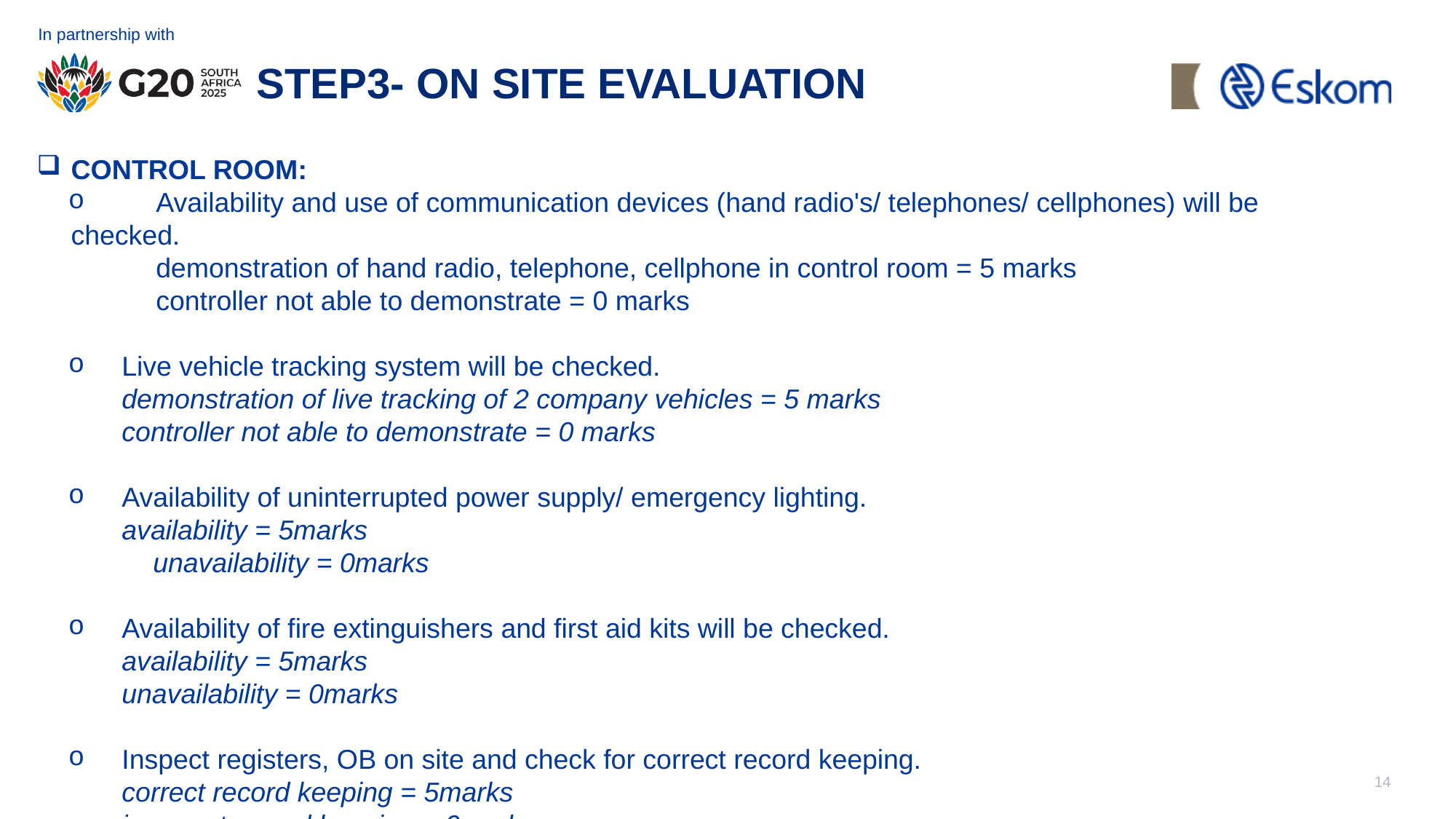

#
STEP3- ON SITE EVALUATION
CONTROL ROOM:
	Availability and use of communication devices (hand radio's/ telephones/ cellphones) will be checked.
	demonstration of hand radio, telephone, cellphone in control room = 5 marks
	controller not able to demonstrate = 0 marks

Live vehicle tracking system will be checked.
demonstration of live tracking of 2 company vehicles = 5 marks
controller not able to demonstrate = 0 marks

Availability of uninterrupted power supply/ emergency lighting.
availability = 5marks
	unavailability = 0marks

Availability of fire extinguishers and first aid kits will be checked.
availability = 5marks
unavailability = 0marks

Inspect registers, OB on site and check for correct record keeping.
correct record keeping = 5marks
incorrect record keeping = 0marks

14